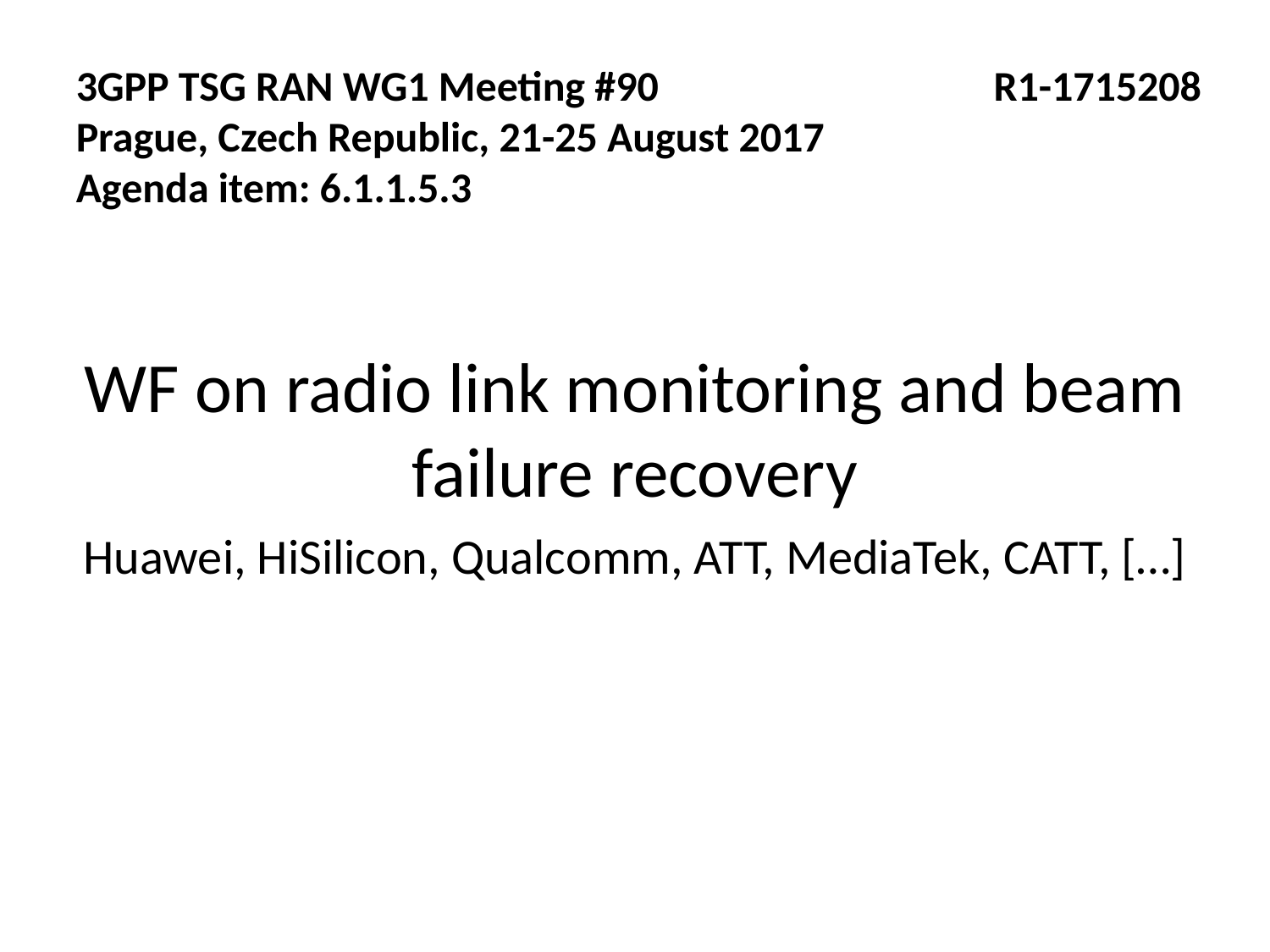

3GPP TSG RAN WG1 Meeting #90         		   R1-1715208
Prague, Czech Republic, 21-25 August 2017
Agenda item: 6.1.1.5.3
WF on radio link monitoring and beam failure recovery
Huawei, HiSilicon, Qualcomm, ATT, MediaTek, CATT, […]